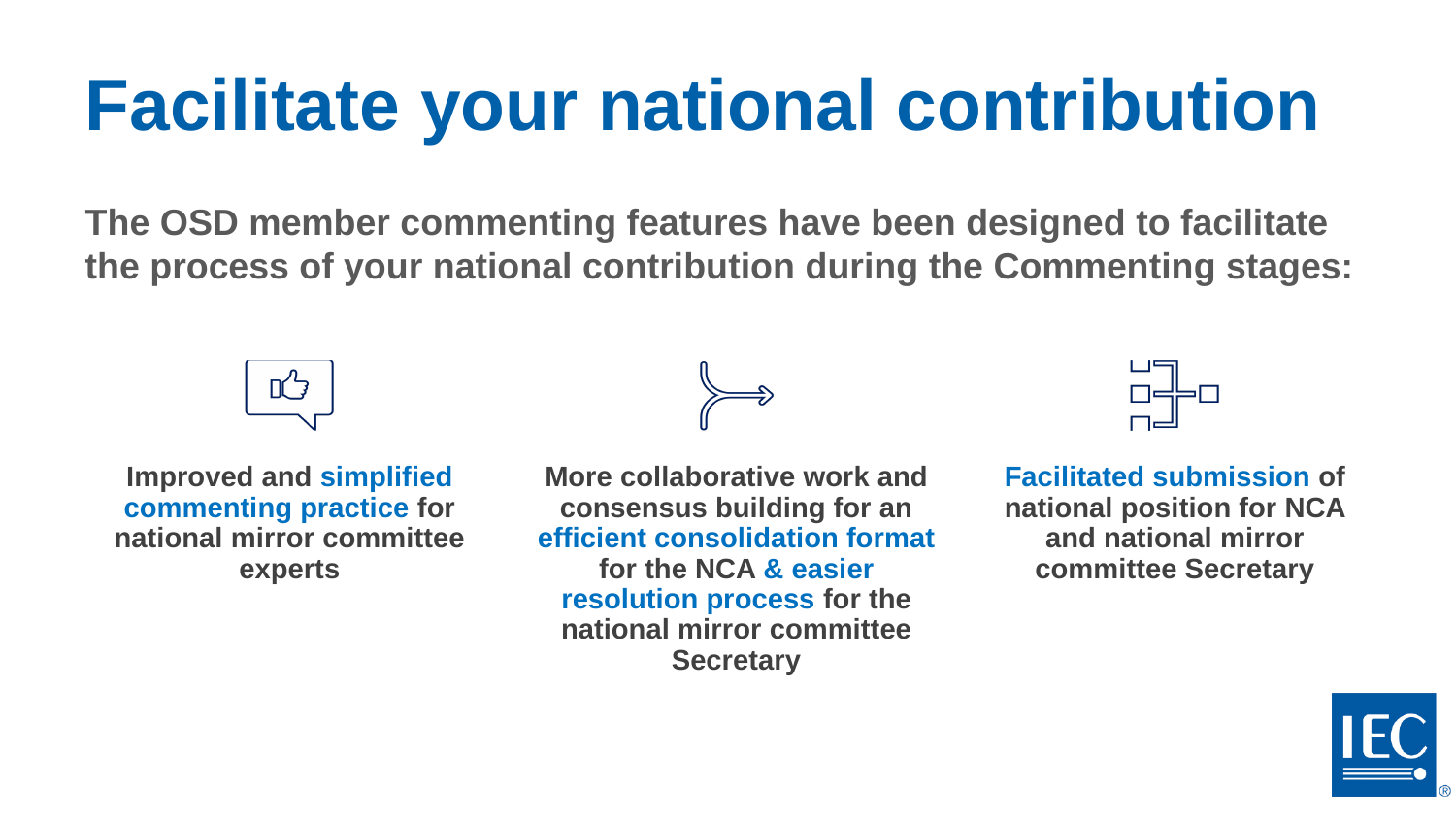

# Facilitate your national contribution
The OSD member commenting features have been designed to facilitate the process of your national contribution during the Commenting stages:

Improved and simplified commenting practice for national mirror committee experts
More collaborative work and consensus building for an efficient consolidation format for the NCA & easier resolution process for the national mirror committee Secretary
Facilitated submission of national position for NCA and national mirror committee Secretary